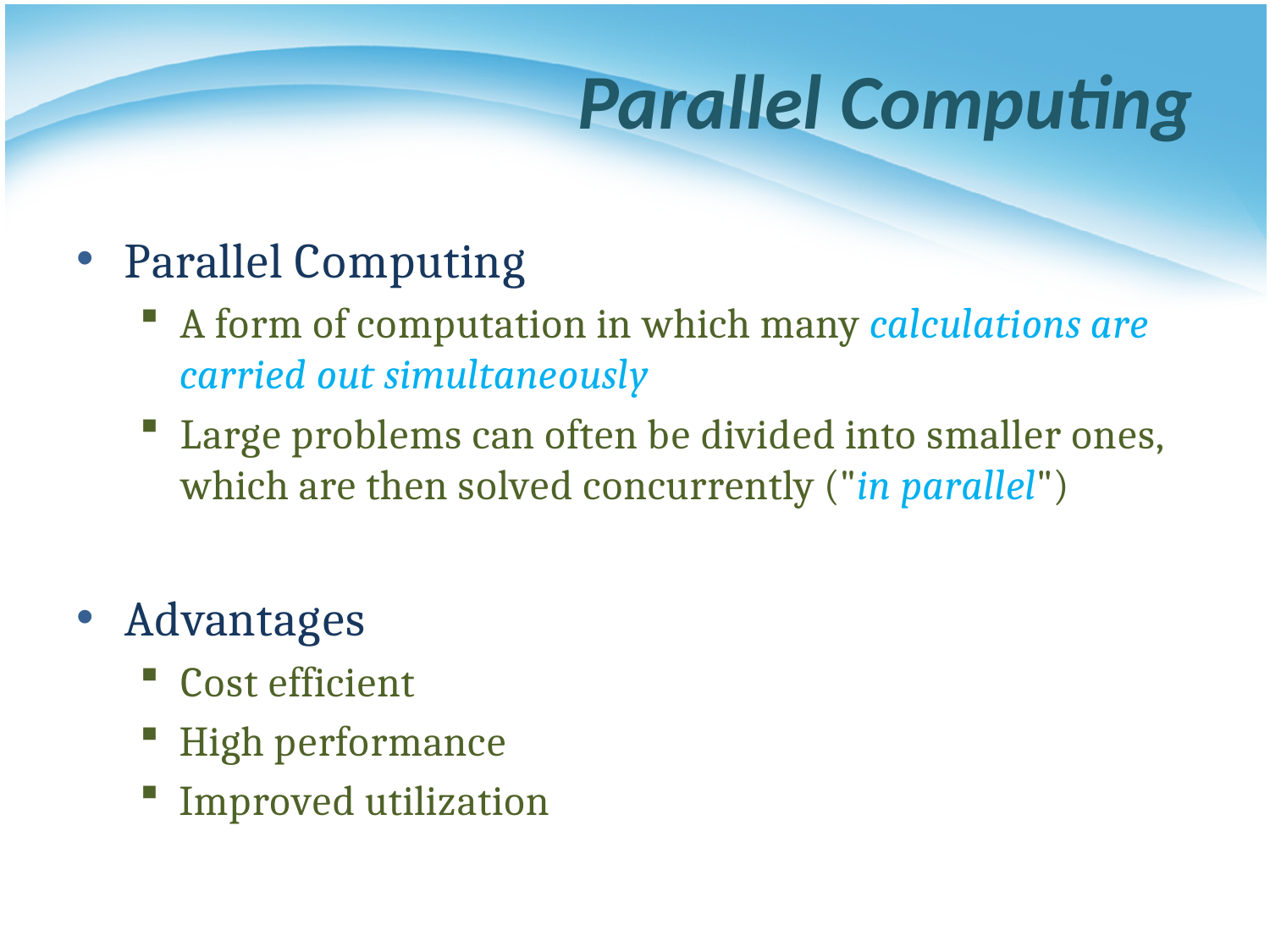

# Parallel Computing
Parallel Computing
A form of computation in which many calculations are carried out simultaneously
Large problems can often be divided into smaller ones, which are then solved concurrently ("in parallel")

Advantages
Cost efficient
High performance
Improved utilization